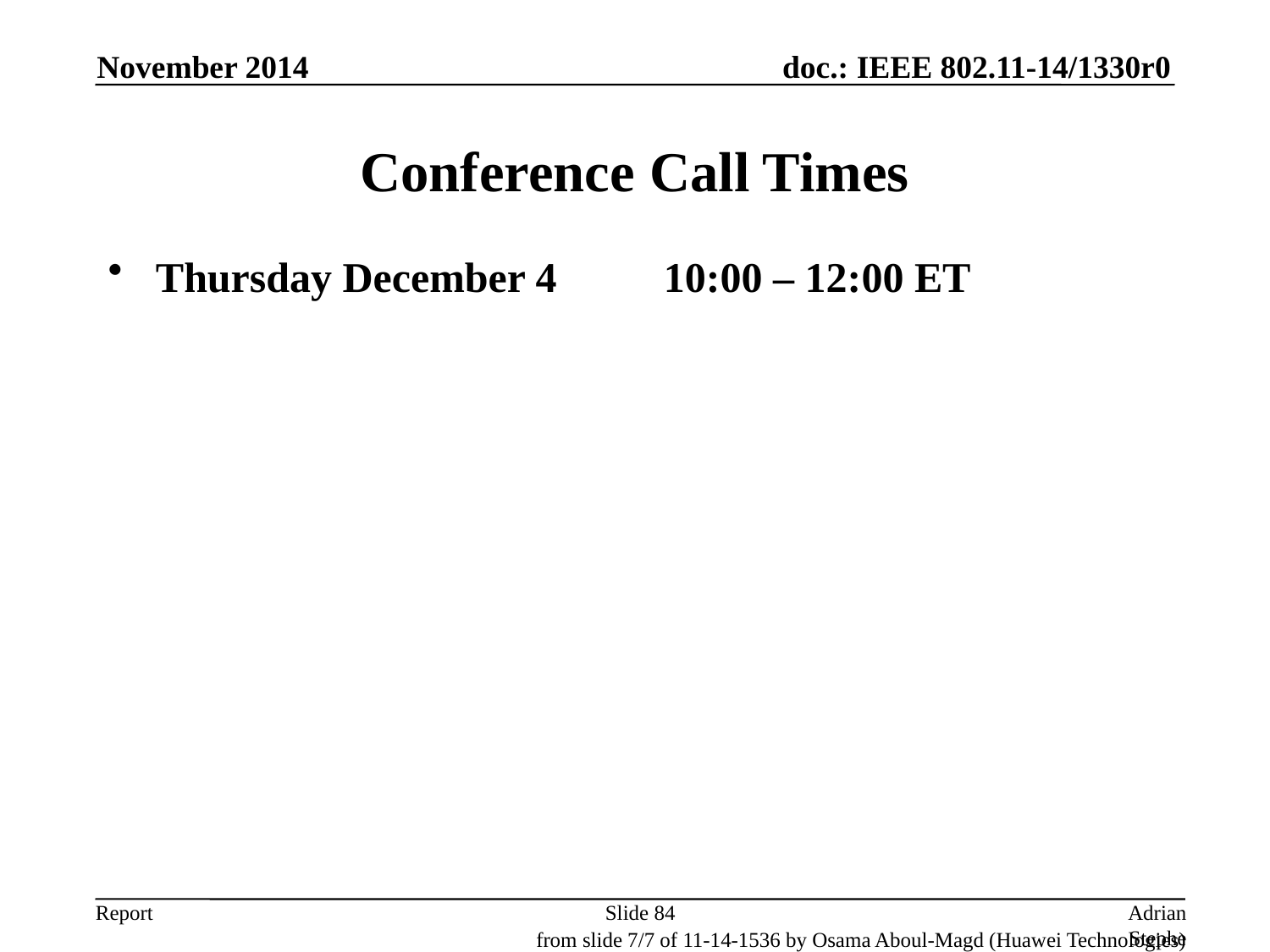

November 2014
# Conference Call Times
Thursday December 4 	10:00 – 12:00 ET

Slide 84
Adrian Stephens, Intel Corporation
from slide 7/7 of 11-14-1536 by Osama Aboul-Magd (Huawei Technologies)